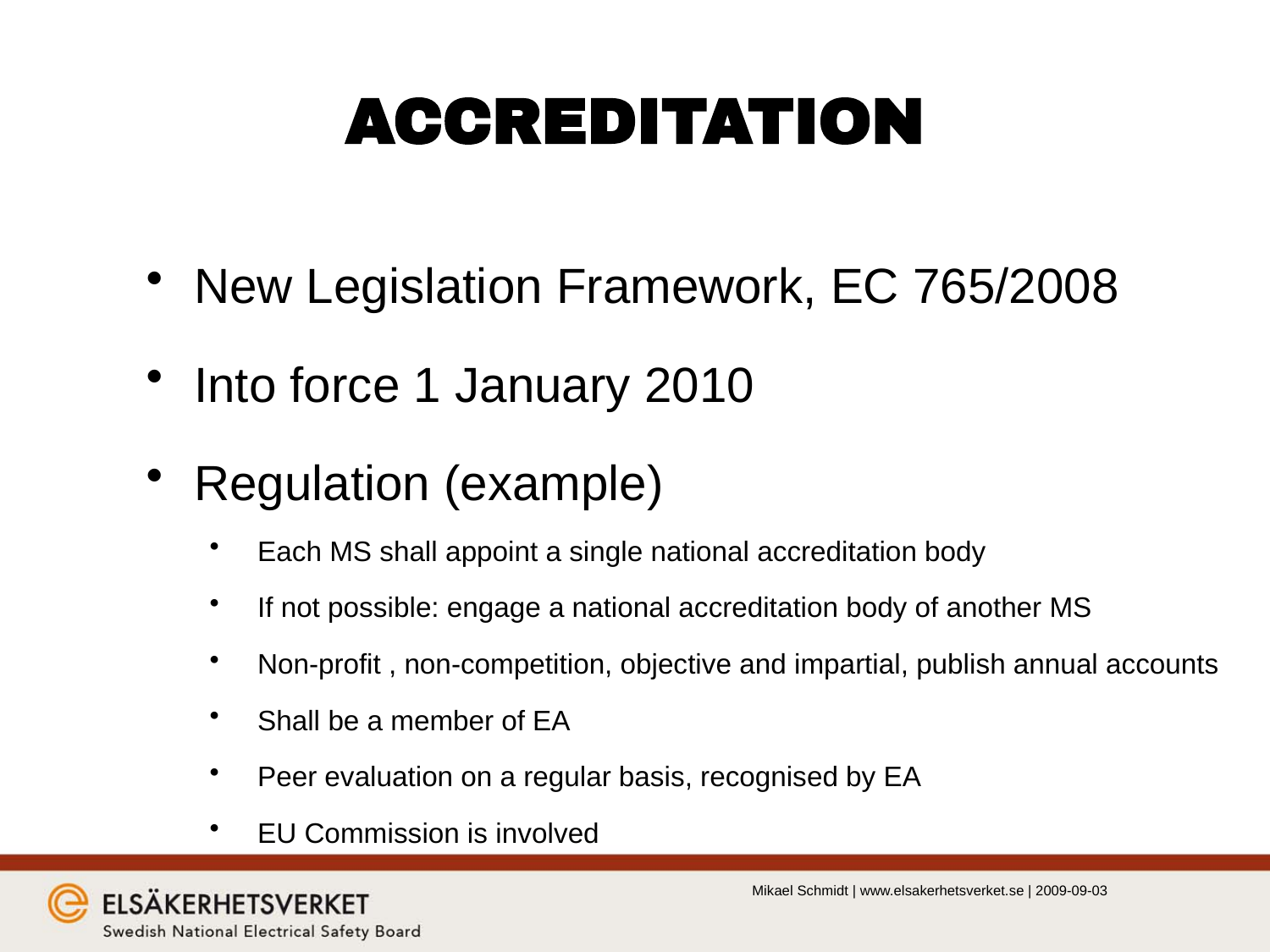

# ACCREDITATION
New Legislation Framework, EC 765/2008
Into force 1 January 2010
Regulation (example)
Each MS shall appoint a single national accreditation body
If not possible: engage a national accreditation body of another MS
Non-profit , non-competition, objective and impartial, publish annual accounts
Shall be a member of EA
Peer evaluation on a regular basis, recognised by EA
EU Commission is involved

Mikael Schmidt | www.elsakerhetsverket.se | 2009-09-03